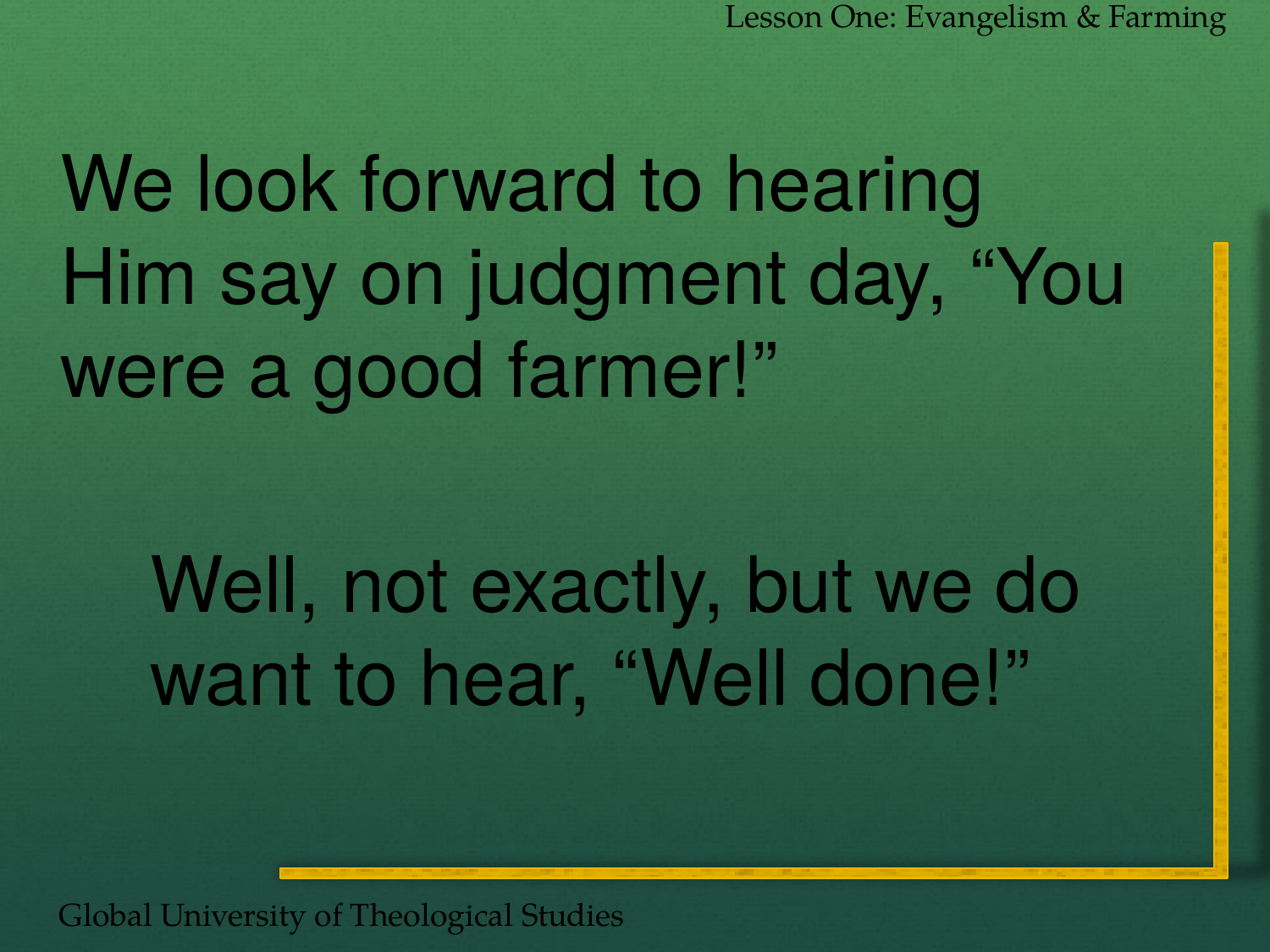

Lesson One: Evangelism & Farming

	We look forward to hearing Him say on judgment day, “You were a good farmer!”
Well, not exactly, but we do want to hear, “Well done!”
Global University of Theological Studies